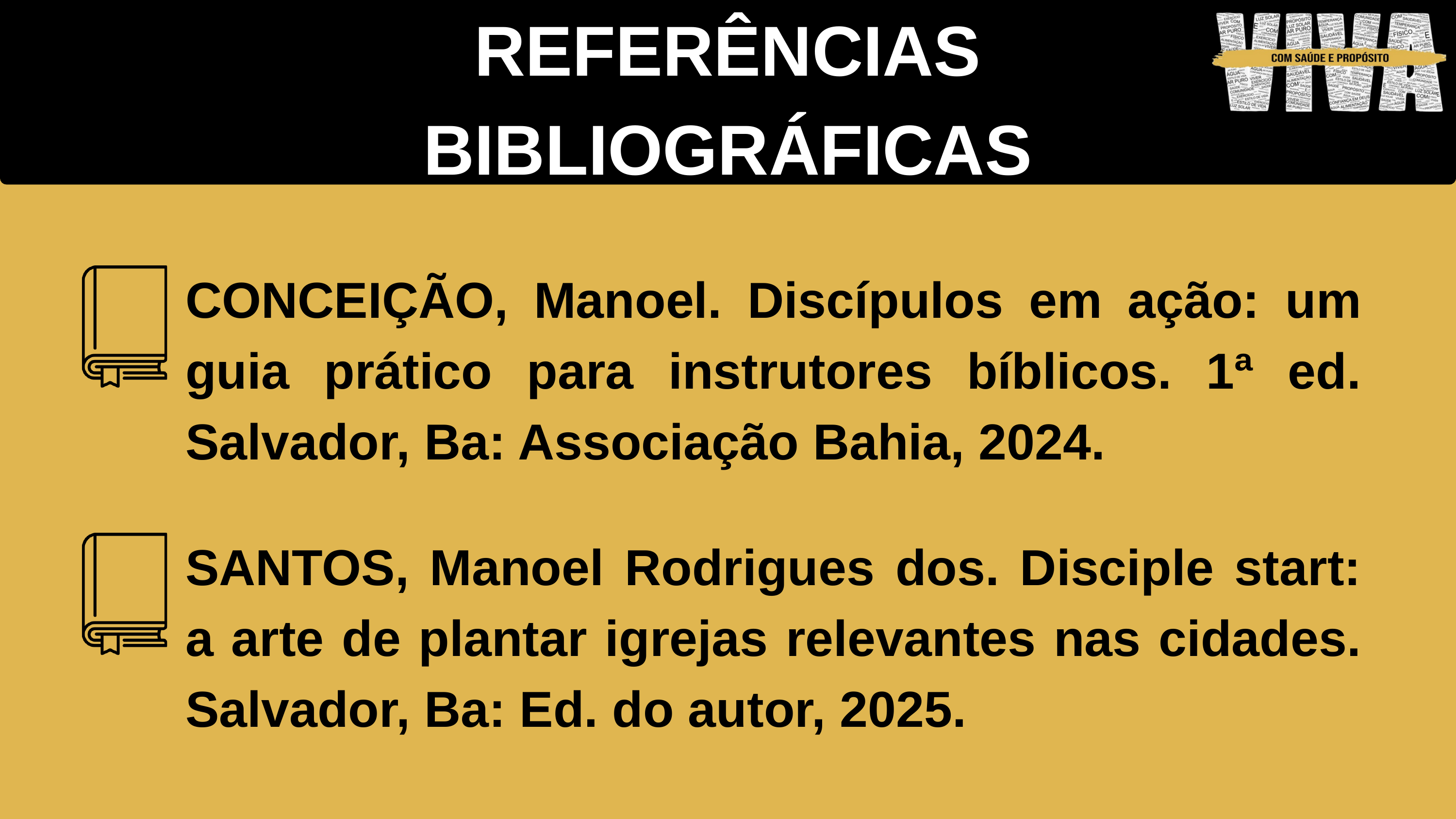

REFERÊNCIAS
BIBLIOGRÁFICAS

CONCEIÇÃO, Manoel. Discípulos em ação: um guia prático para instrutores bíblicos. 1ª ed. Salvador, Ba: Associação Bahia, 2024.

SANTOS, Manoel Rodrigues dos. Disciple start: a arte de plantar igrejas relevantes nas cidades. Salvador, Ba: Ed. do autor, 2025.